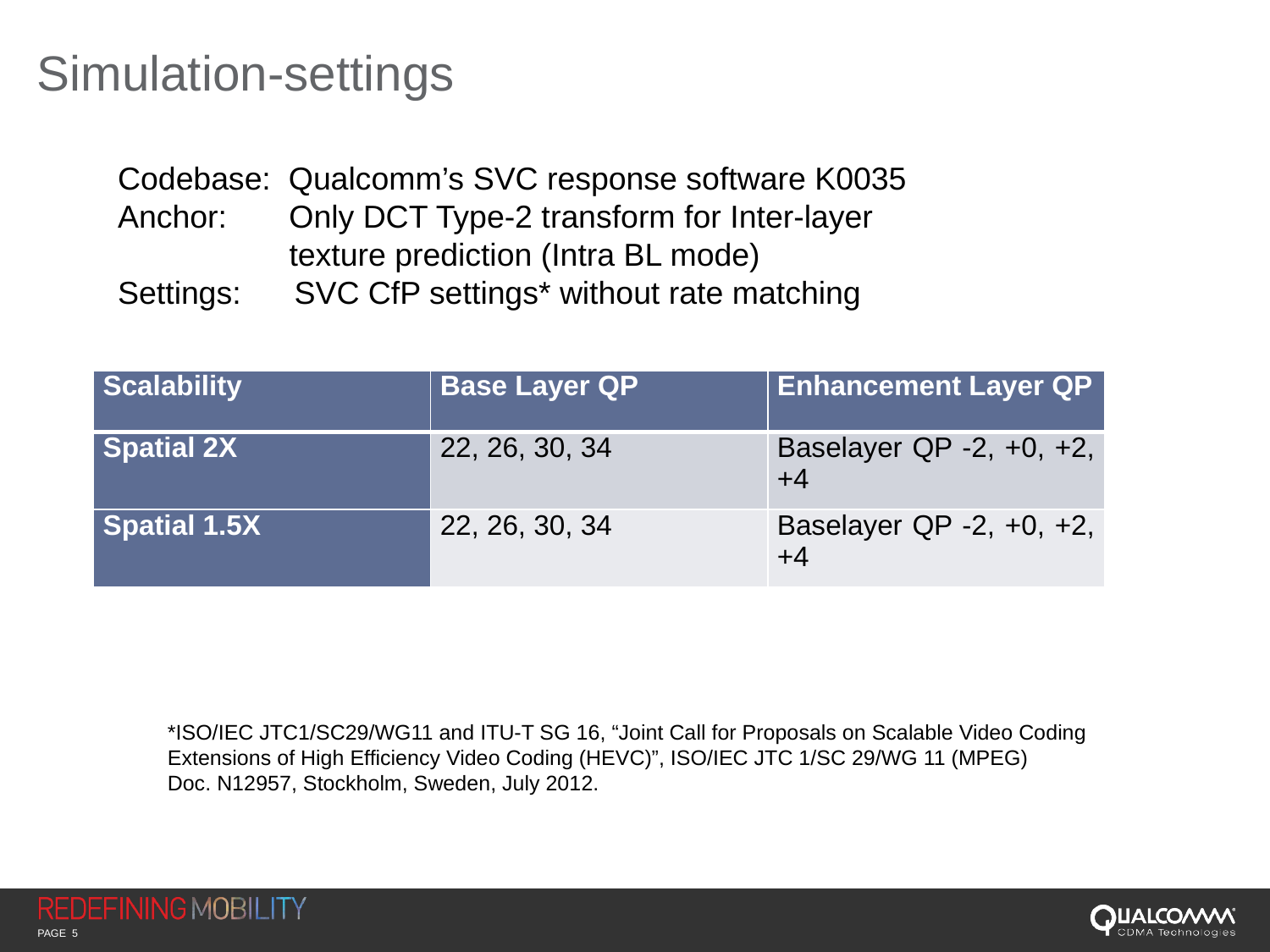

# Simulation-settings
Codebase:  Qualcomm’s SVC response software K0035
Anchor:       Only DCT Type-2 transform for Inter-layer         	     texture prediction (Intra BL mode)
Settings:      SVC CfP settings* without rate matching
| Scalability | Base Layer QP | Enhancement Layer QP |
| --- | --- | --- |
| Spatial 2X | 22, 26, 30, 34 | Baselayer QP -2, +0, +2, +4 |
| Spatial 1.5X | 22, 26, 30, 34 | Baselayer QP -2, +0, +2, +4 |
*ISO/IEC JTC1/SC29/WG11 and ITU-T SG 16, “Joint Call for Proposals on Scalable Video Coding
Extensions of High Efficiency Video Coding (HEVC)”, ISO/IEC JTC 1/SC 29/WG 11 (MPEG)
Doc. N12957, Stockholm, Sweden, July 2012.